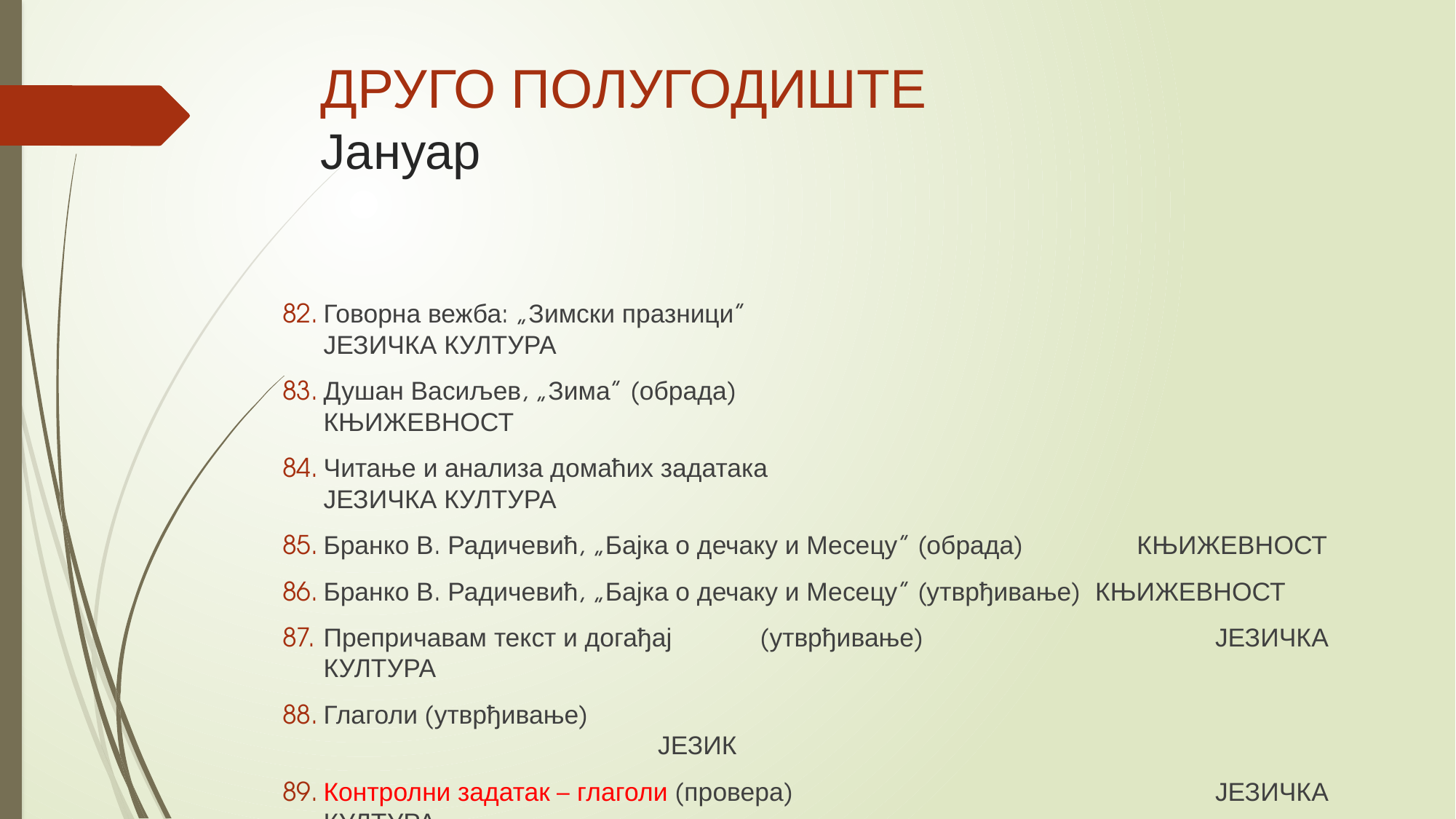

# ДРУГО ПОЛУГОДИШТЕ Јануар
Говорна вежба: „Зимски празници” 						   ЈЕЗИЧКА КУЛТУРА
Душан Васиљев, „Зима” (обрада) 						       КЊИЖЕВНОСТ
Читање и анализа домаћих задатака 					          ЈЕЗИЧКА КУЛТУРА
Бранко В. Радичевић, „Бајка о дечаку и Месецу” (обрада) 	       КЊИЖЕВНОСТ
Бранко В. Радичевић, „Бајка о дечаку и Месецу” (утврђивање)  КЊИЖЕВНОСТ
Препричавам текст и догађај 	(утврђивање) 		                  ЈЕЗИЧКА КУЛТУРА
Глаголи (утврђивање) 										 ЈЕЗИК
Контролни задатак – глаголи (провера)			                  ЈЕЗИЧКА КУЛТУРА
Препричавам опширно уз помоћ датог плана (вежбање)      ЈЕЗИЧКА КУЛТУРА